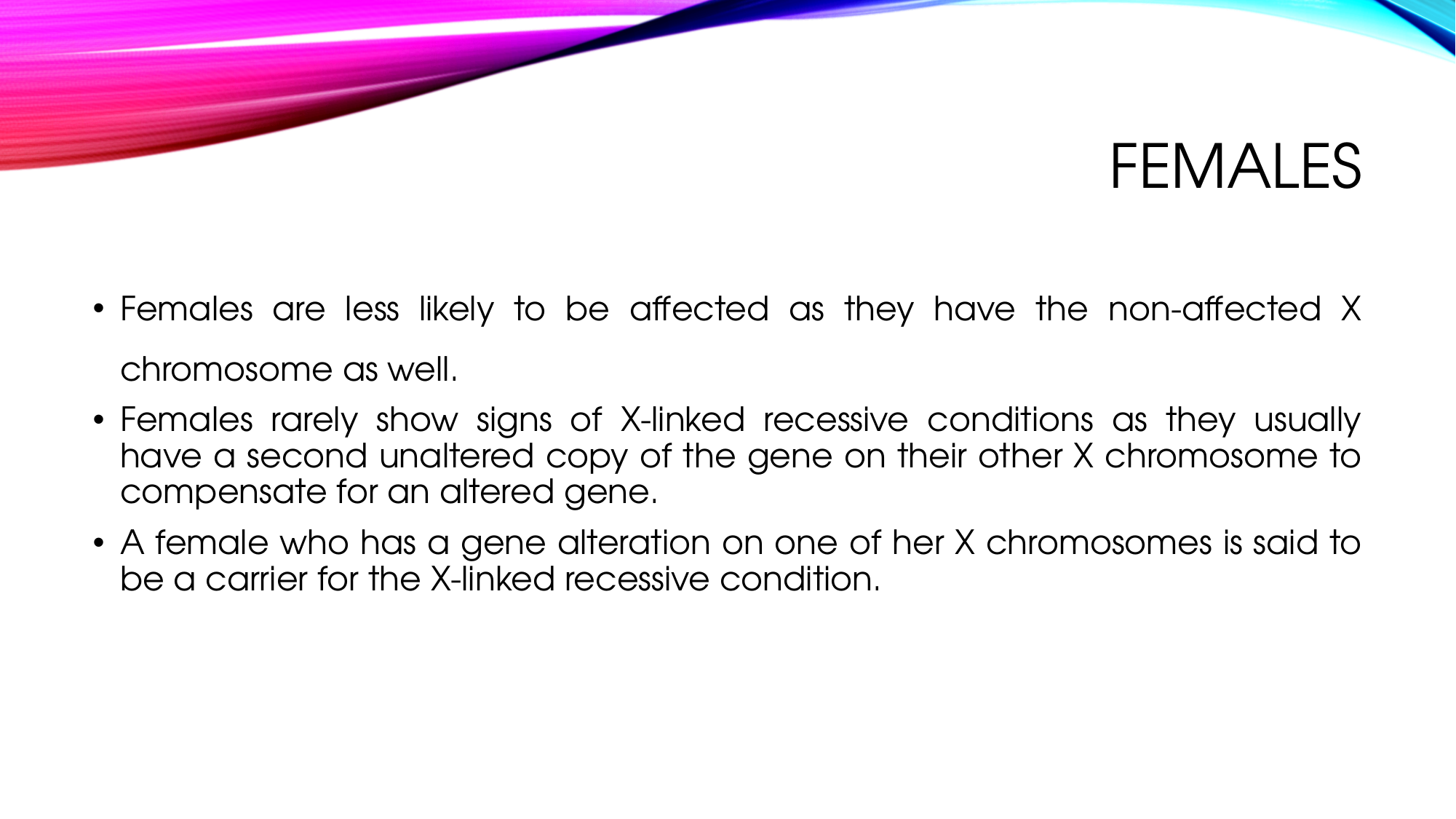

# females
Females are less likely to be affected as they have the non-affected X chromosome as well.
Females rarely show signs of X-linked recessive conditions as they usually have a second unaltered copy of the gene on their other X chromosome to compensate for an altered gene.
A female who has a gene alteration on one of her X chromosomes is said to be a carrier for the X-linked recessive condition.